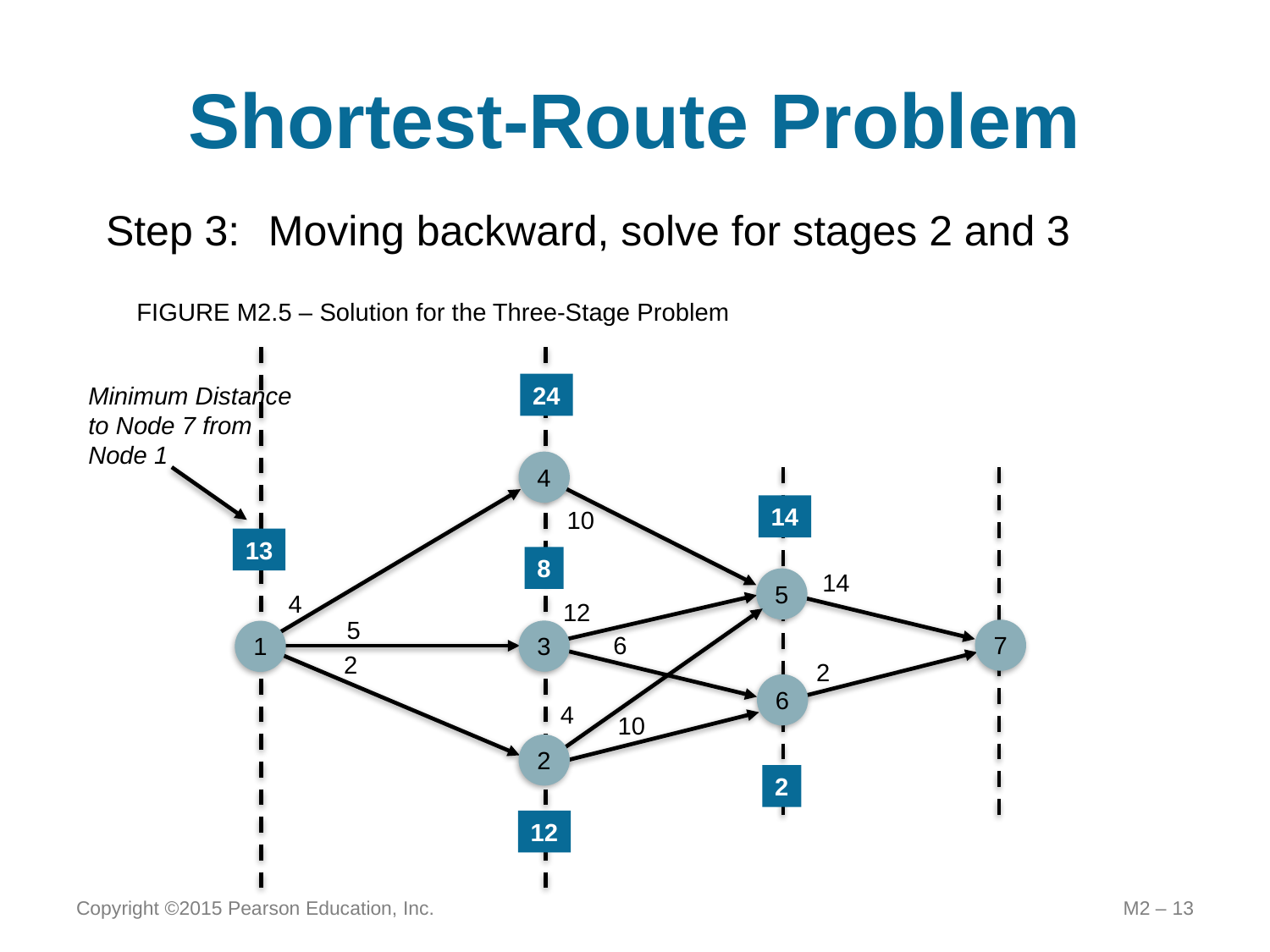

# Shortest-Route Problem
Step 3:	Moving backward, solve for stages 2 and 3
FIGURE M2.5 – Solution for the Three-Stage Problem
24
Minimum Distance
to Node 7 from
Node 1
13

4
10
14

5
4
12
5

7

3

1
6
2
2

6
4
10

2
14
2
8
12
Copyright ©2015 Pearson Education, Inc.
M2 – 13